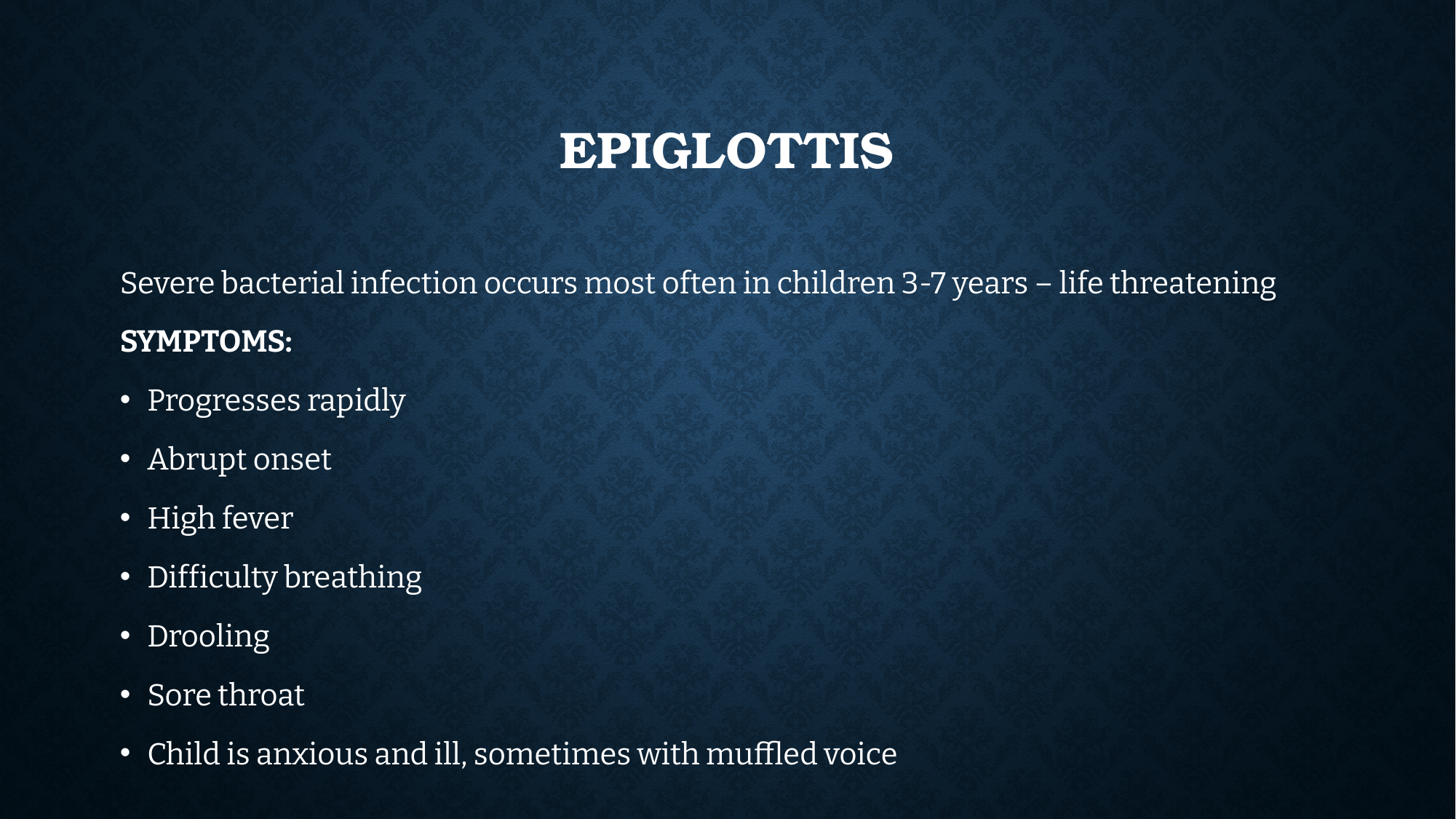

# Epiglottis
Severe bacterial infection occurs most often in children 3-7 years – life threatening
SYMPTOMS:
Progresses rapidly
Abrupt onset
High fever
Difficulty breathing
Drooling
Sore throat
Child is anxious and ill, sometimes with muffled voice